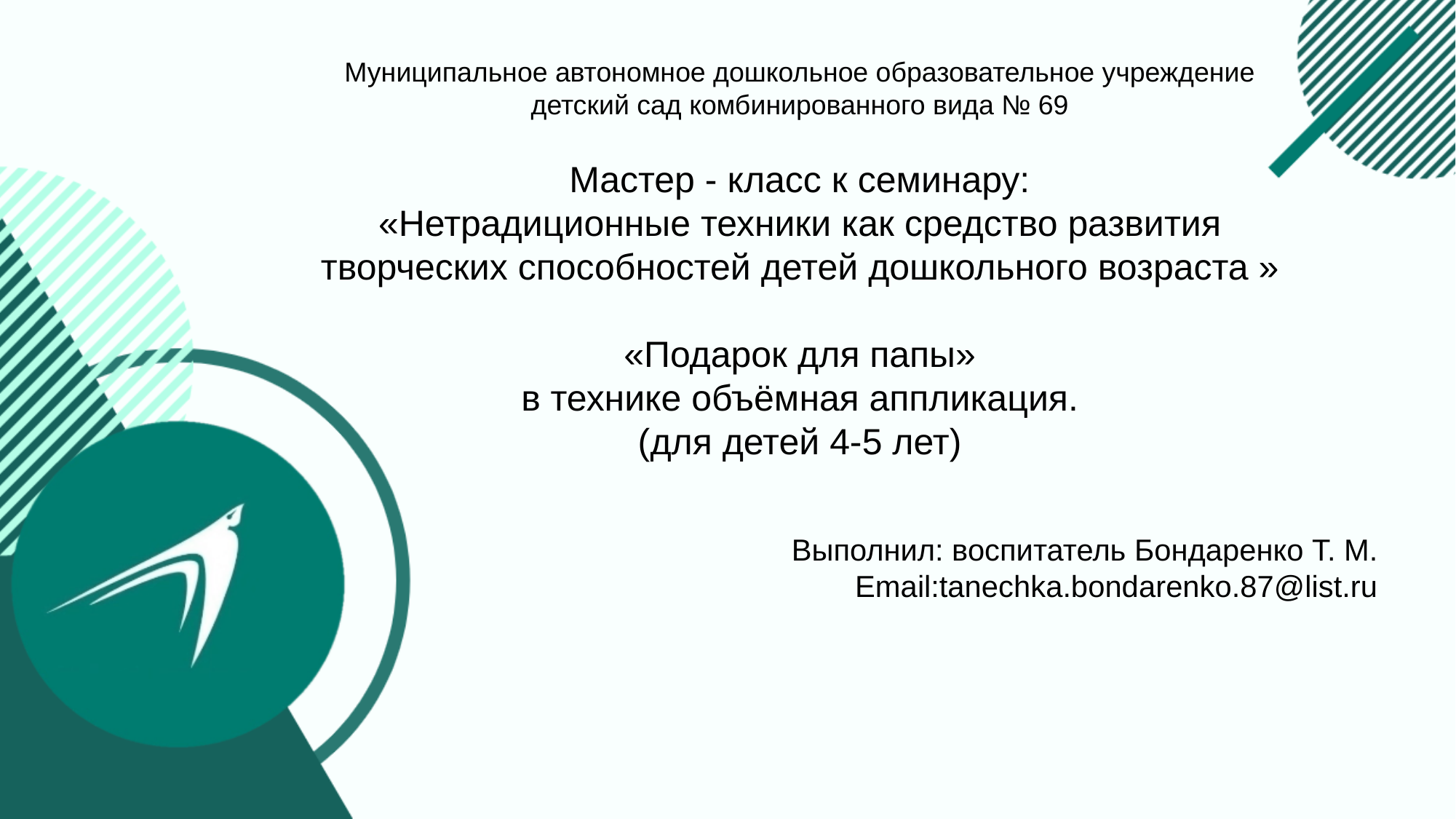

Муниципальное автономное дошкольное образовательное учреждение
детский сад комбинированного вида № 69
Мастер - класс к семинару:
«Нетрадиционные техники как средство развития творческих способностей детей дошкольного возраста »
«Подарок для папы»
в технике объёмная аппликация.
(для детей 4-5 лет)
Выполнил: воспитатель Бондаренко Т. М.
Email:tanechka.bondarenko.87@list.ru